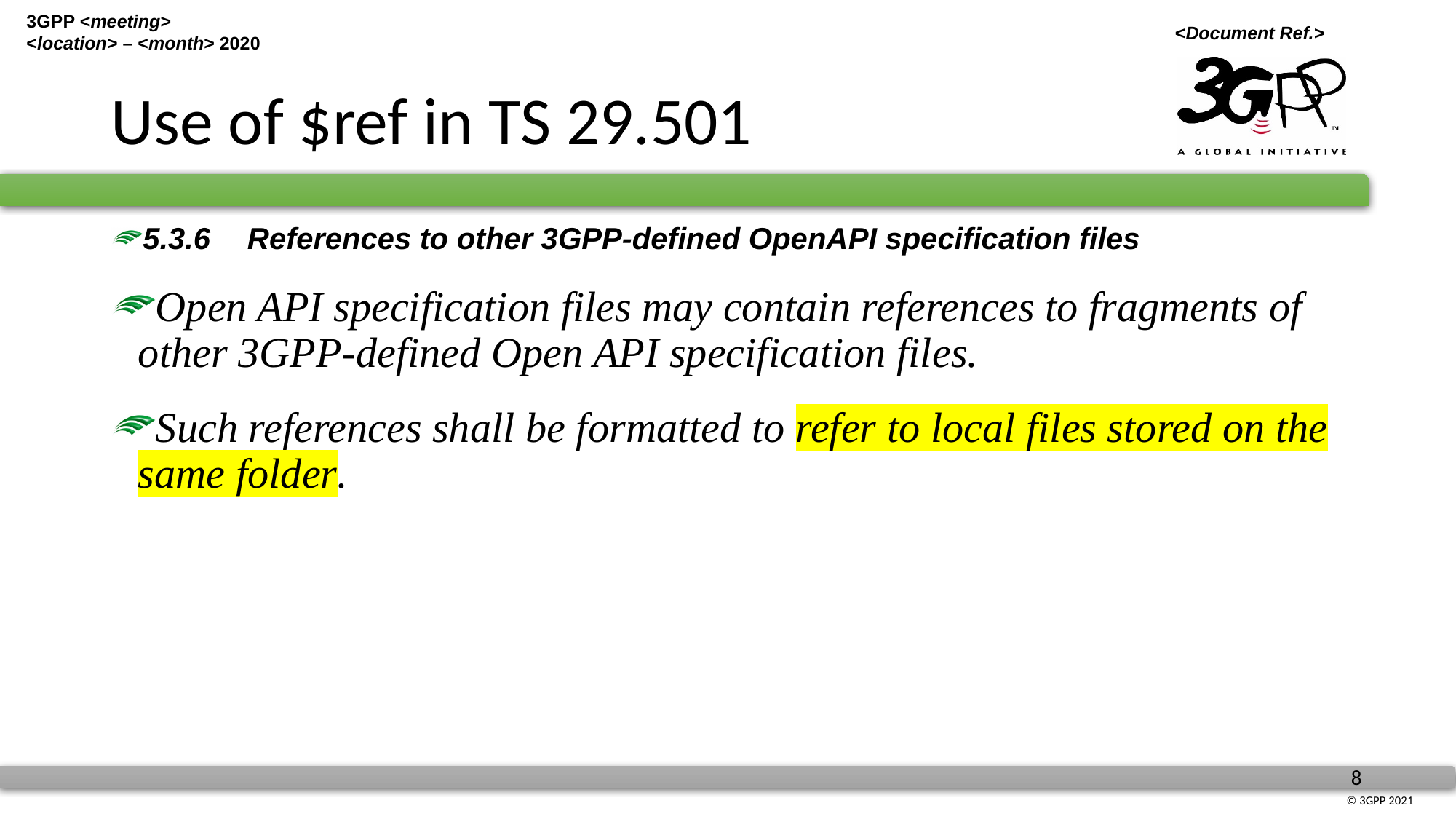

# Use of $ref in TS 29.501
5.3.6	References to other 3GPP-defined OpenAPI specification files
Open API specification files may contain references to fragments of other 3GPP-defined Open API specification files.
Such references shall be formatted to refer to local files stored on the same folder.